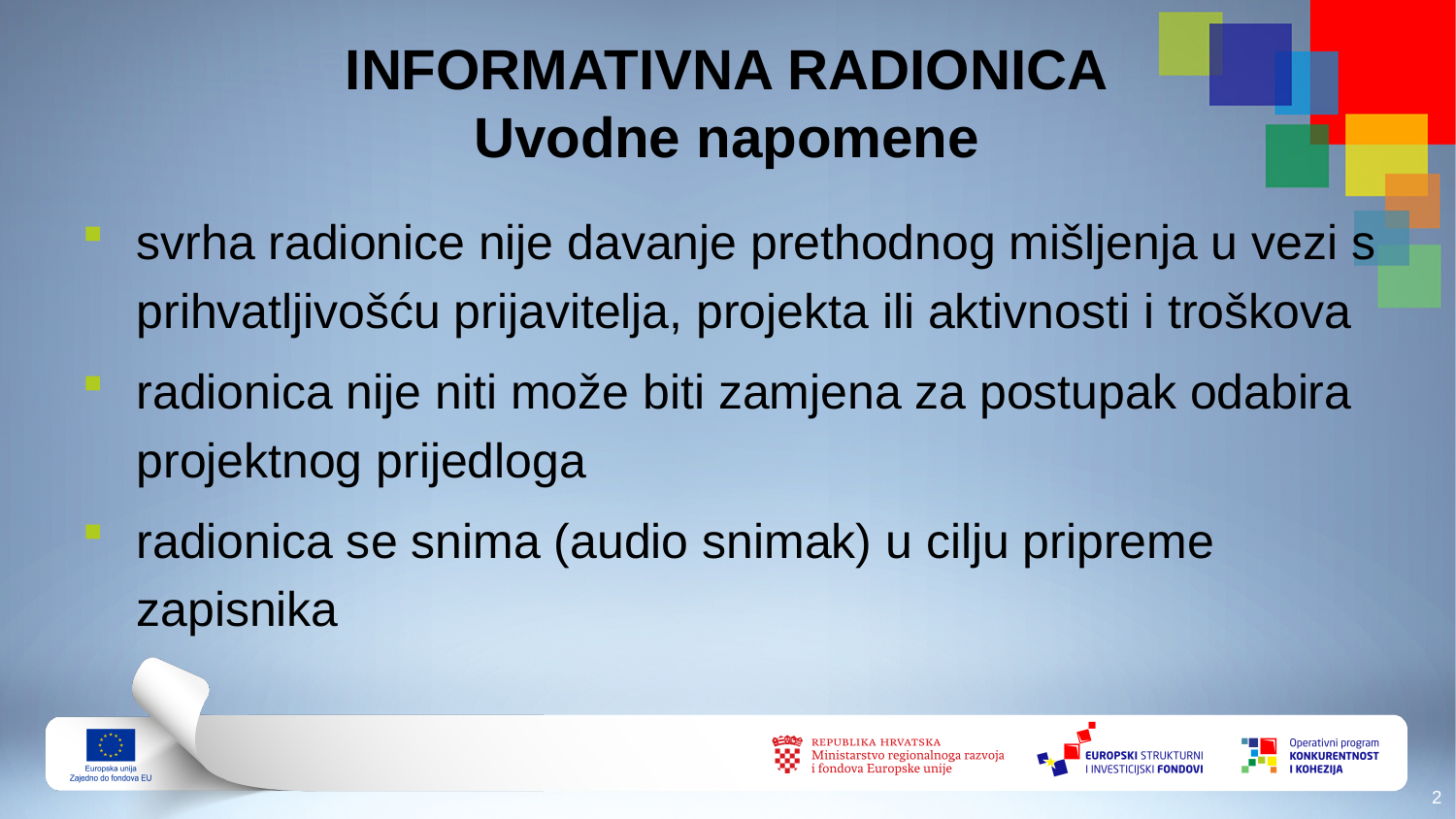

# INFORMATIVNA RADIONICA Uvodne napomene
svrha radionice nije davanje prethodnog mišljenja u vezi s prihvatljivošću prijavitelja, projekta ili aktivnosti i troškova
radionica nije niti može biti zamjena za postupak odabira projektnog prijedloga
radionica se snima (audio snimak) u cilju pripreme zapisnika
2